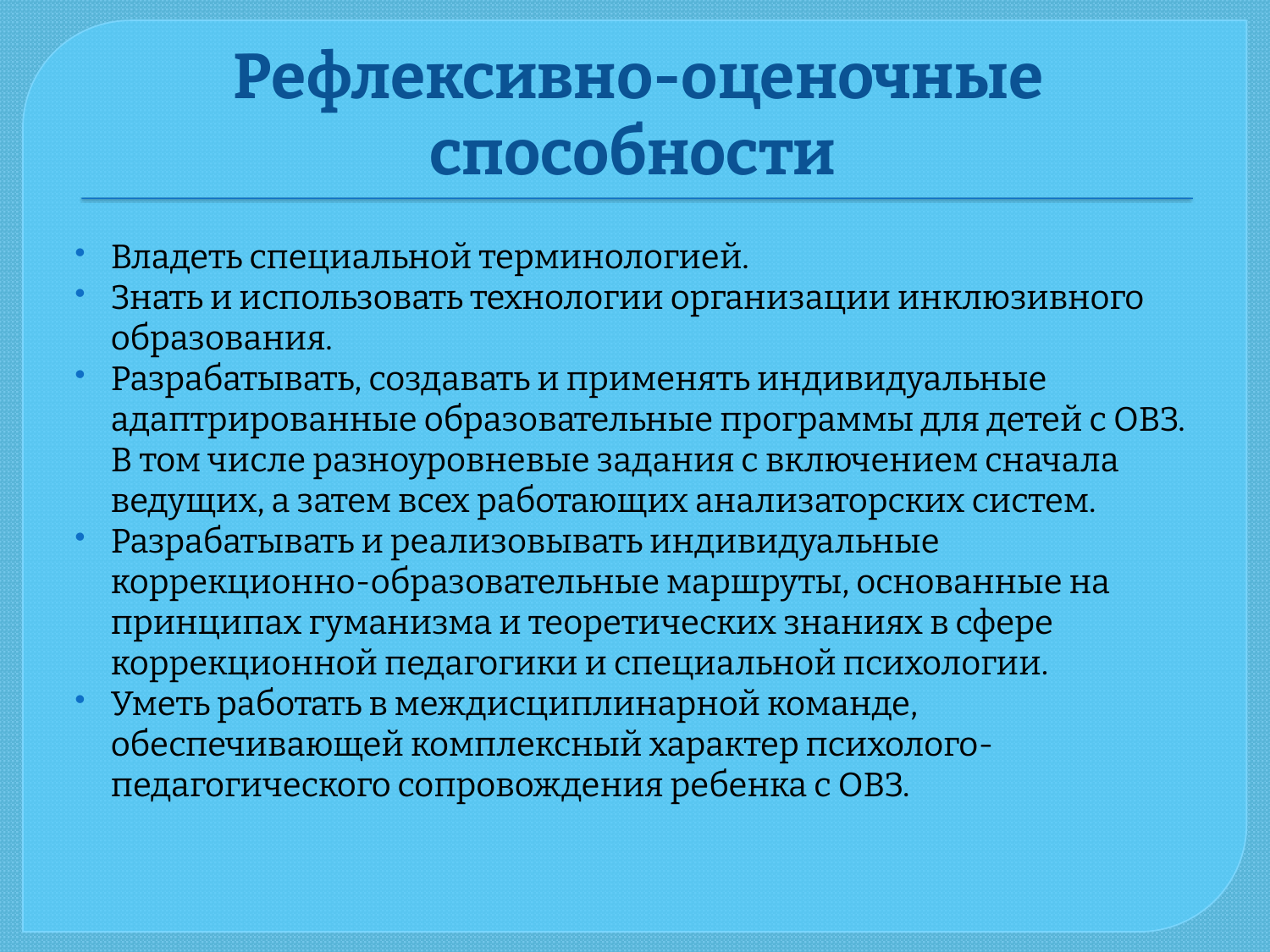

# Рефлексивно-оценочные способности
Владеть специальной терминологией.
Знать и использовать технологии организации инклюзивного образования.
Разрабатывать, создавать и применять индивидуальные адаптрированные образовательные программы для детей с ОВЗ. В том числе разноуровневые задания с включением сначала ведущих, а затем всех работающих анализаторских систем.
Разрабатывать и реализовывать индивидуальные коррекционно-образовательные маршруты, основанные на принципах гуманизма и теоретических знаниях в сфере коррекционной педагогики и специальной психологии.
Уметь работать в междисциплинарной команде, обеспечивающей комплексный характер психолого-педагогического сопровождения ребенка с ОВЗ.